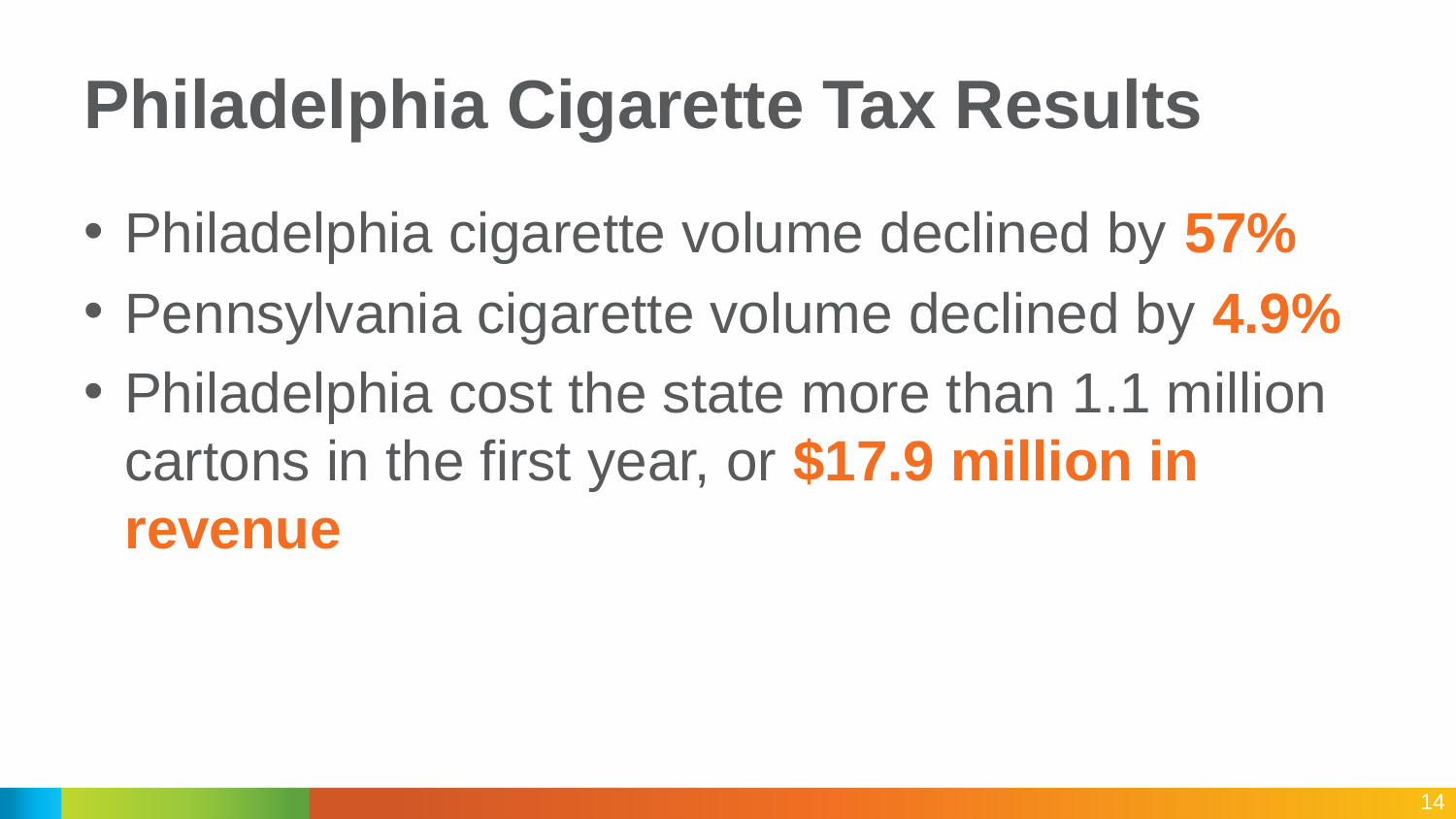

# Philadelphia Cigarette Tax Results
Philadelphia cigarette volume declined by 57%
Pennsylvania cigarette volume declined by 4.9%
Philadelphia cost the state more than 1.1 million cartons in the first year, or $17.9 million in revenue

14